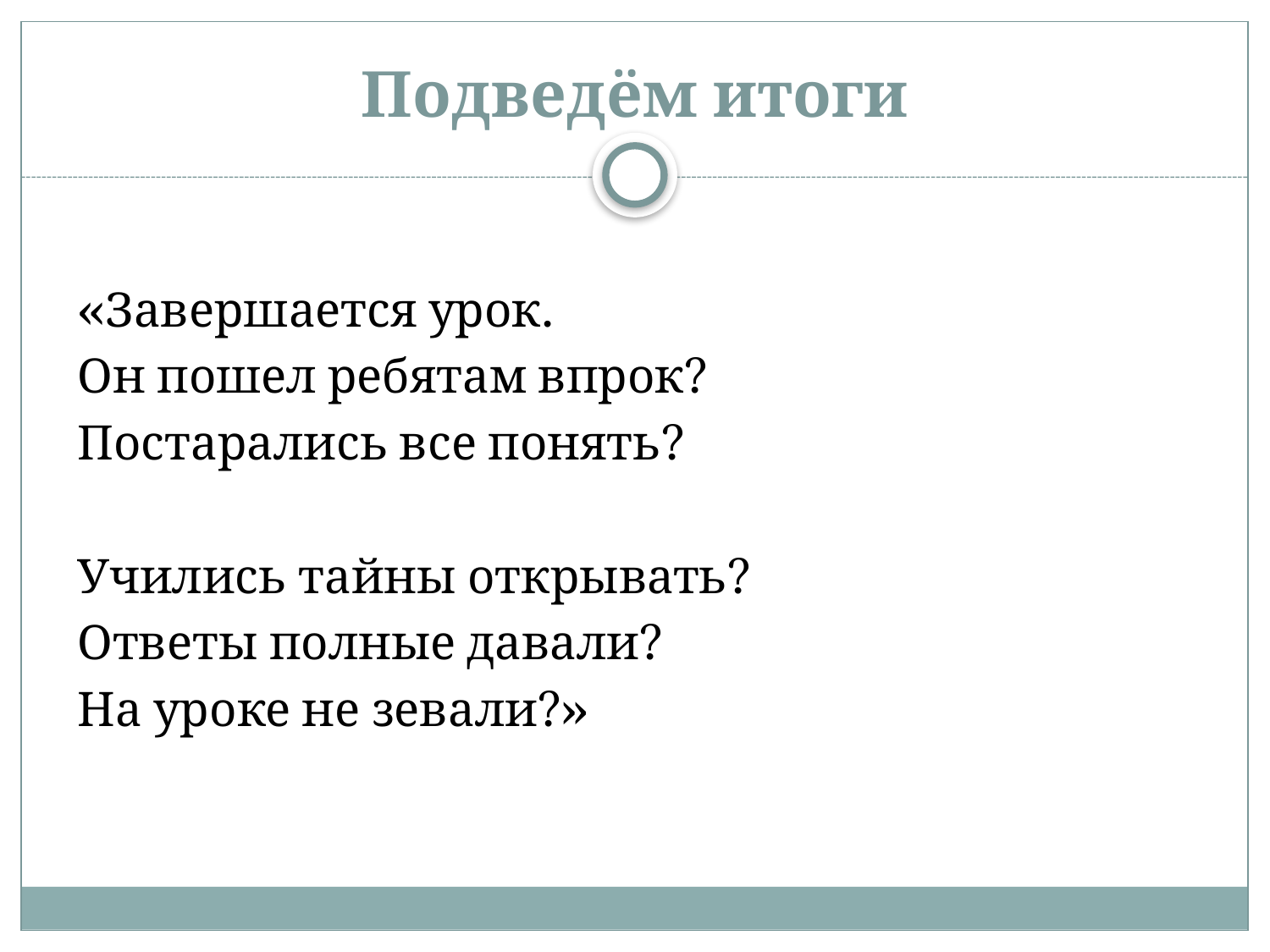

# Подведём итоги

«Завершается урок.
Он пошел ребятам впрок?
Постарались все понять?

Учились тайны открывать?
Ответы полные давали?
На уроке не зевали?»